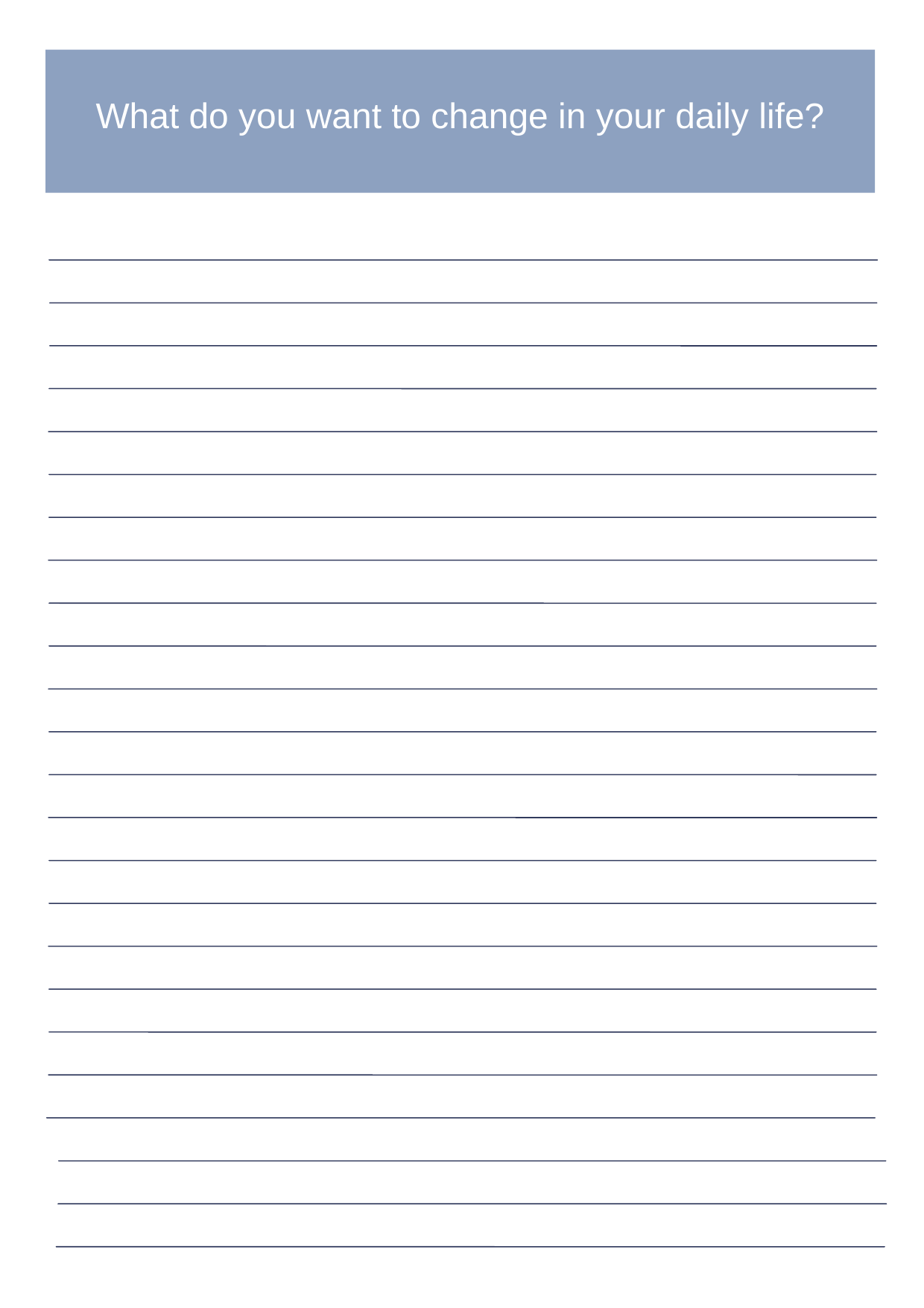

What do you want to change in your daily life?